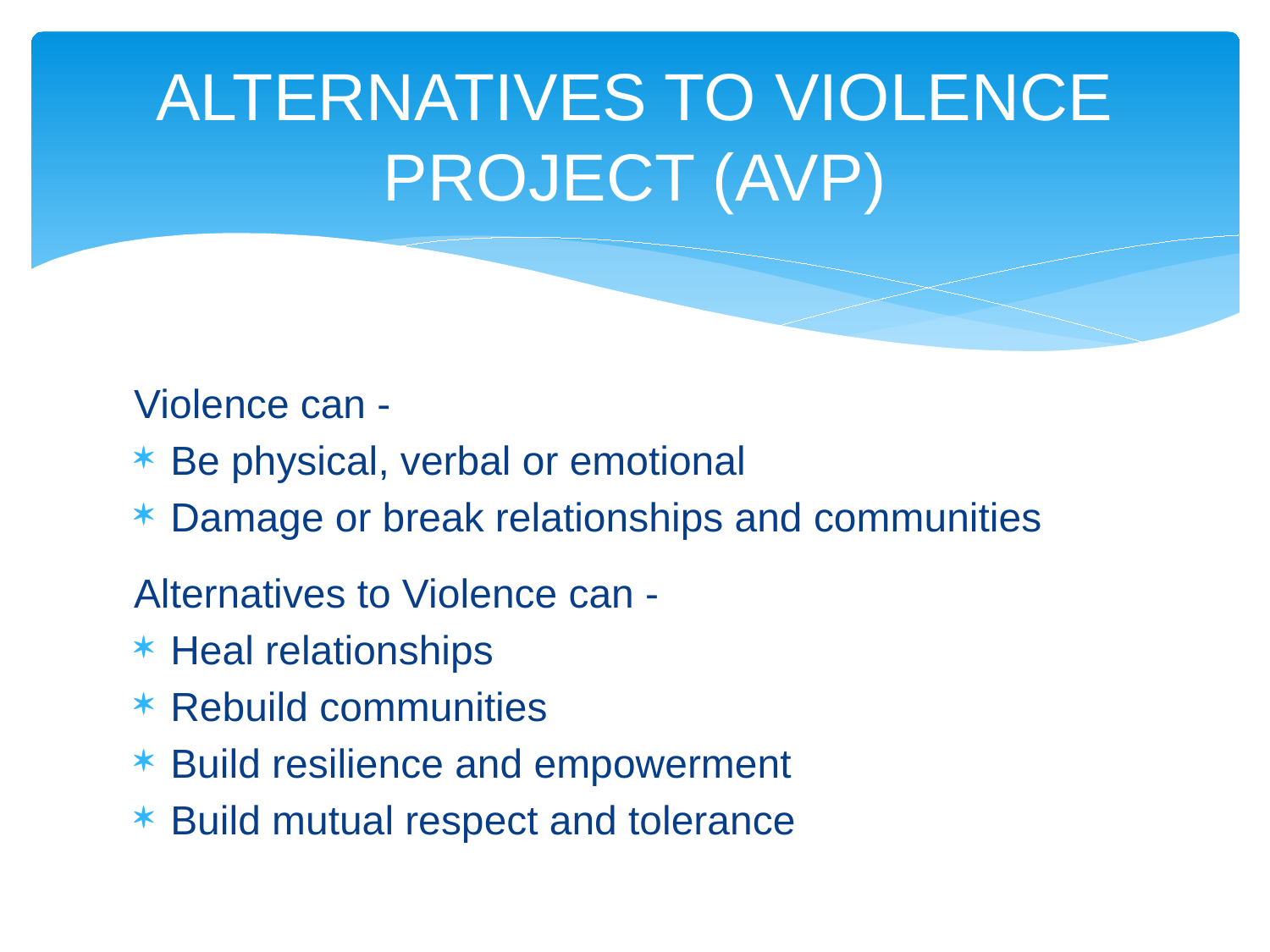

# ALTERNATIVES TO VIOLENCE PROJECT (AVP)
Violence can -
Be physical, verbal or emotional
Damage or break relationships and communities

Alternatives to Violence can -
Heal relationships
Rebuild communities
Build resilience and empowerment
Build mutual respect and tolerance